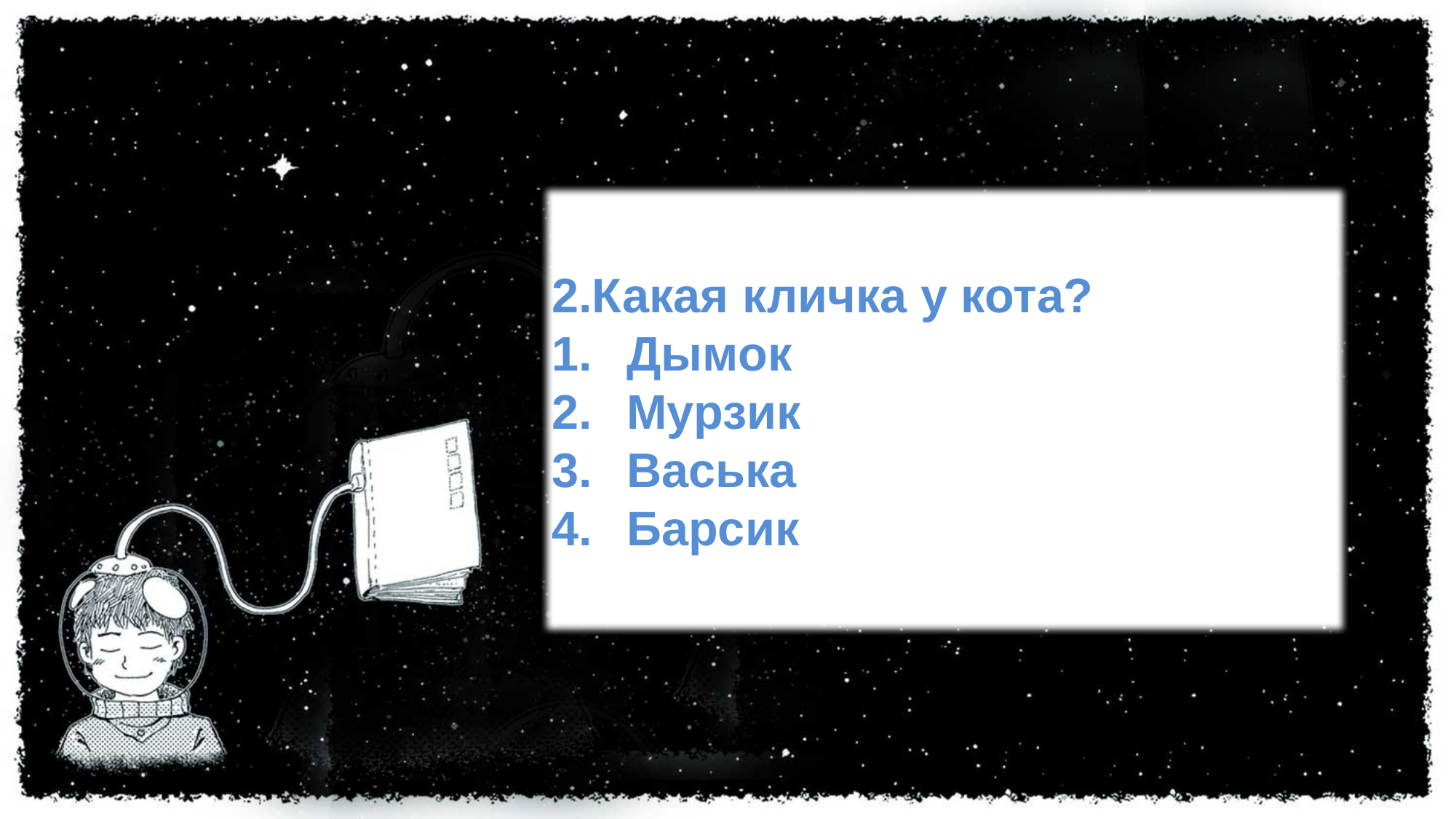

2.Какая кличка у кота?
 Дымок
 Мурзик
 Васька
 Барсик